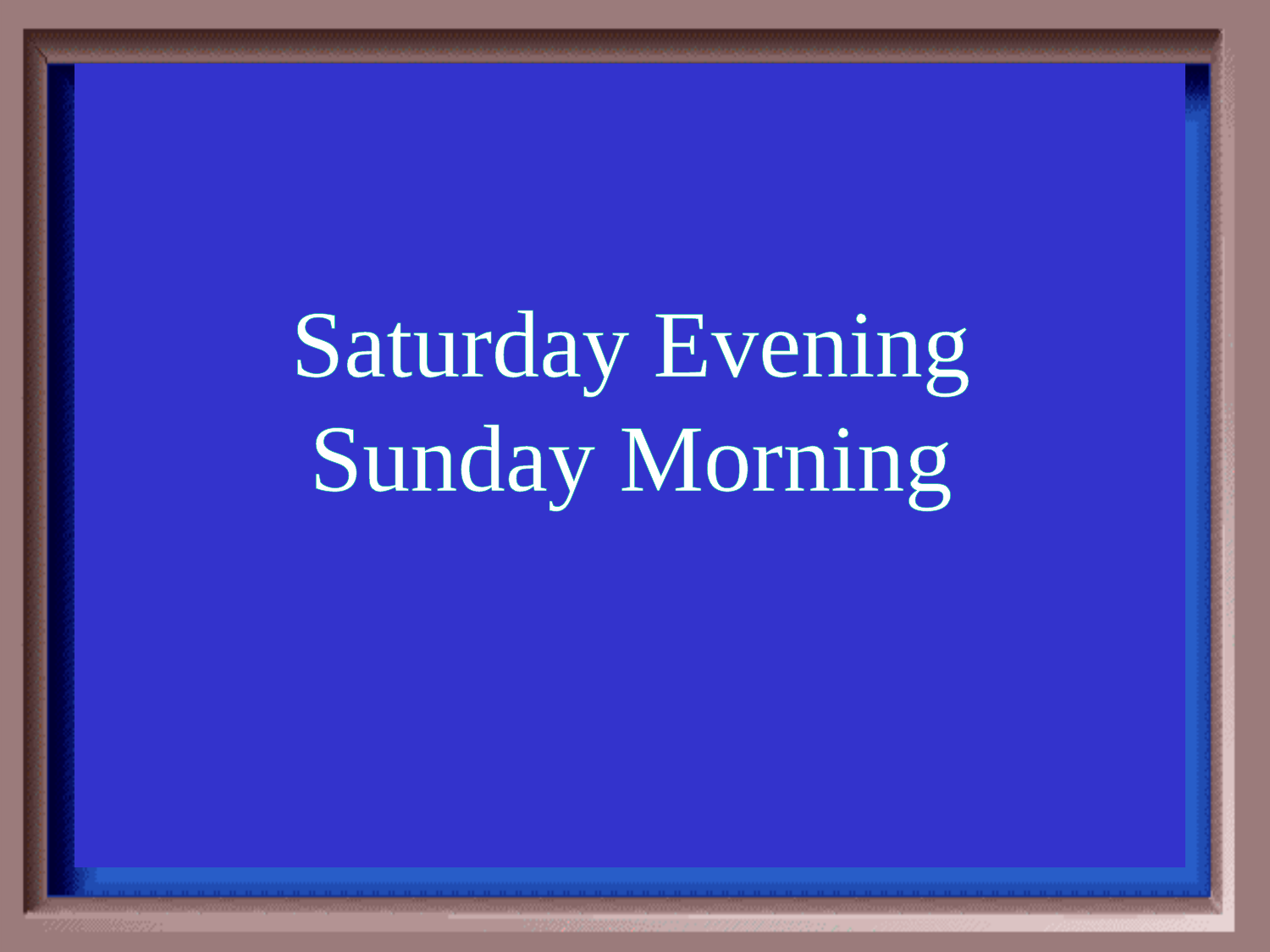

Category #3 $100 Question

Saturday Evening
Sunday Morning